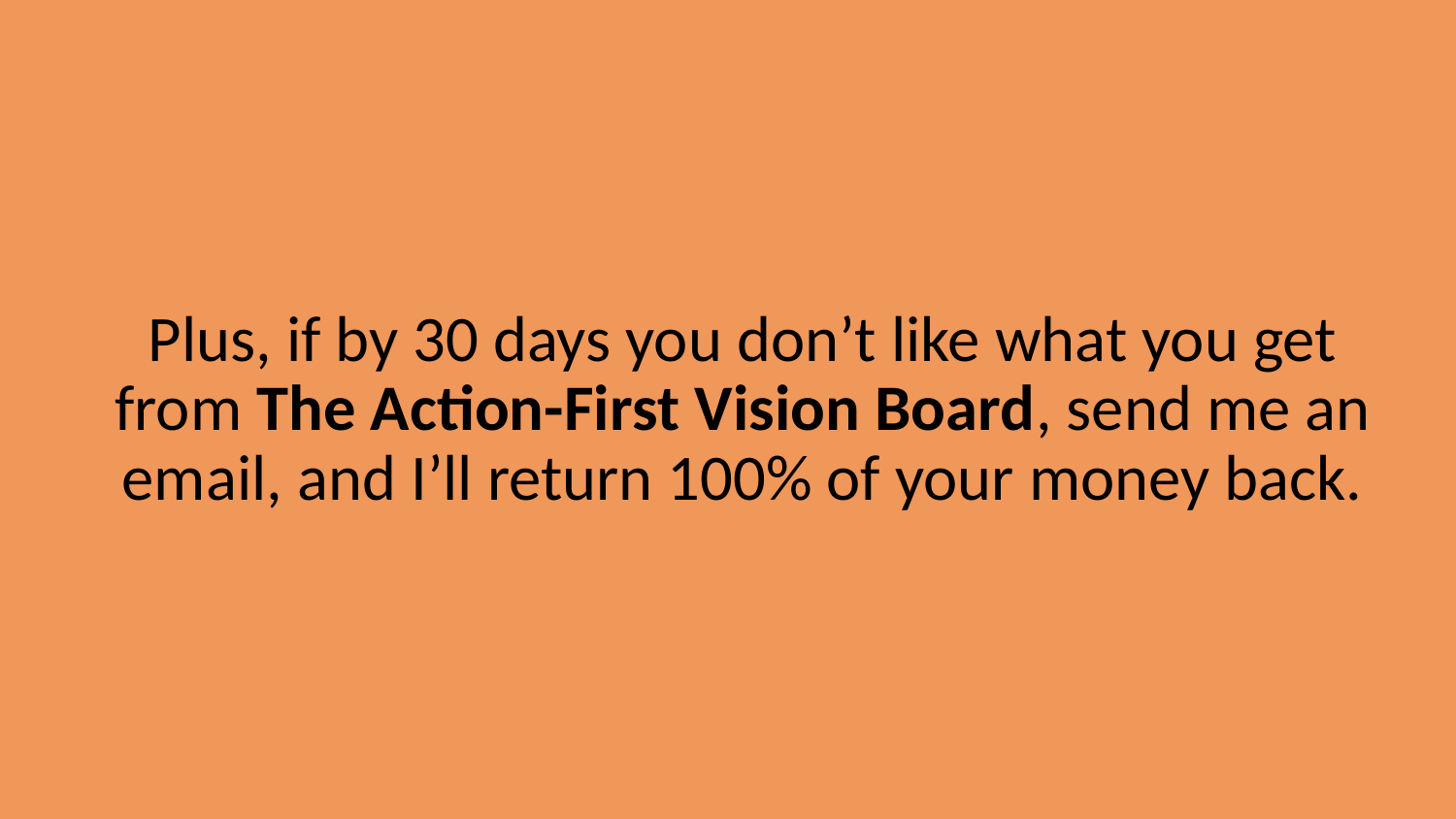

Plus, if by 30 days you don’t like what you get from The Action-First Vision Board, send me an email, and I’ll return 100% of your money back.